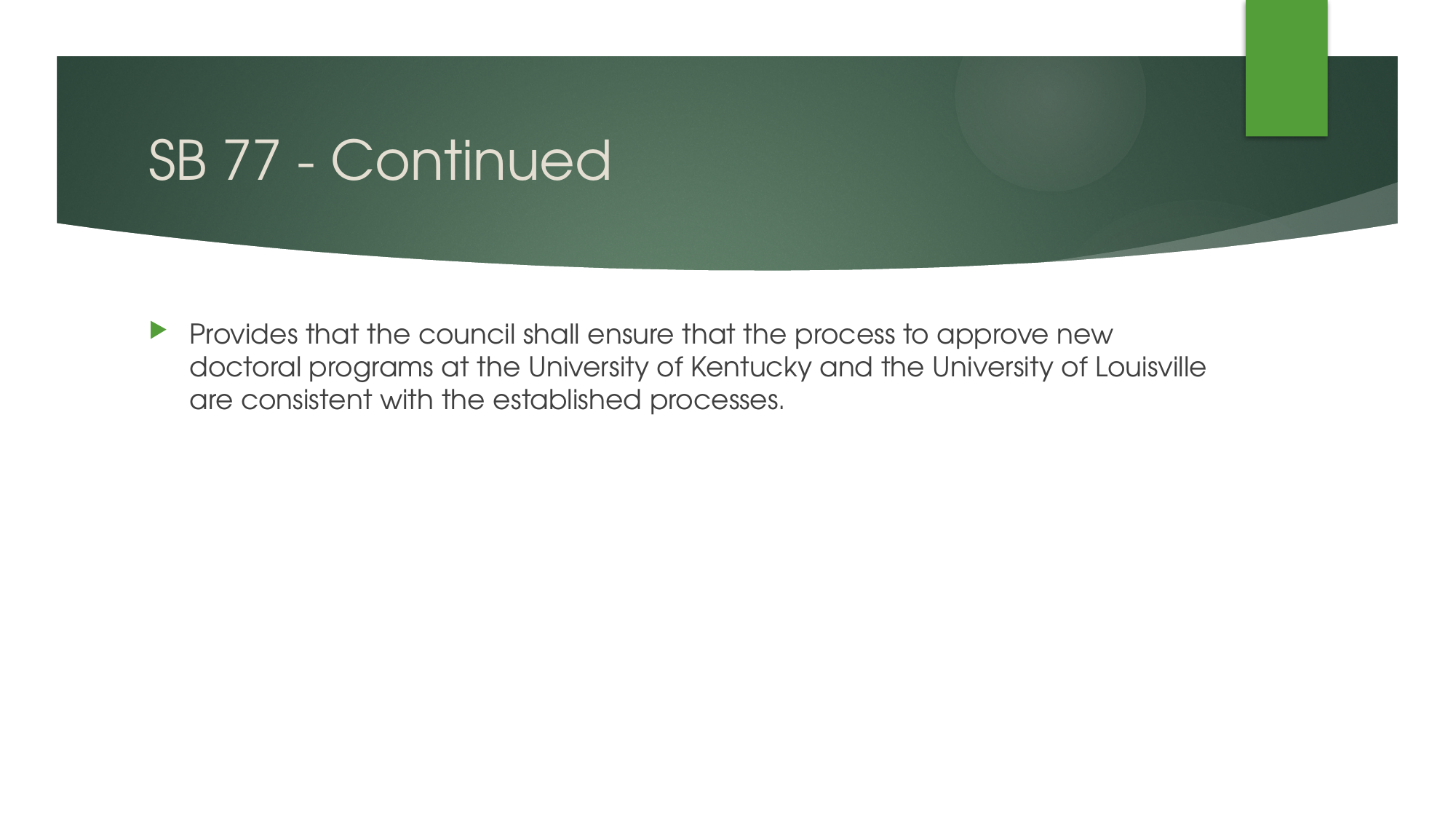

# SB 77 - Continued
Provides that the council shall ensure that the process to approve new doctoral programs at the University of Kentucky and the University of Louisville are consistent with the established processes.